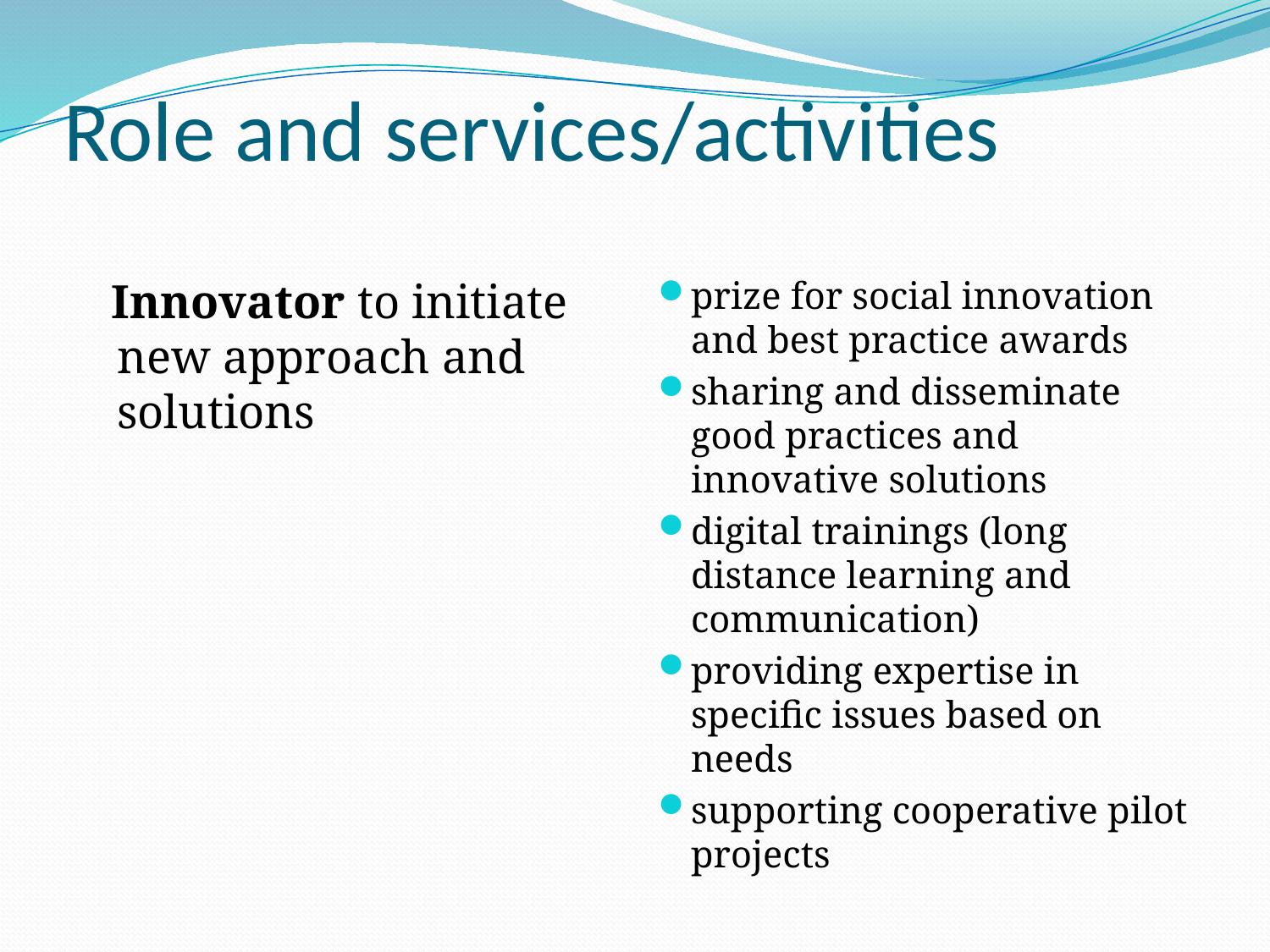

# Role and services/activities
   Innovator to initiate new approach and solutions
prize for social innovation and best practice awards
sharing and disseminate good practices and innovative solutions
digital trainings (long distance learning and communication)
providing expertise in specific issues based on needs
supporting cooperative pilot projects